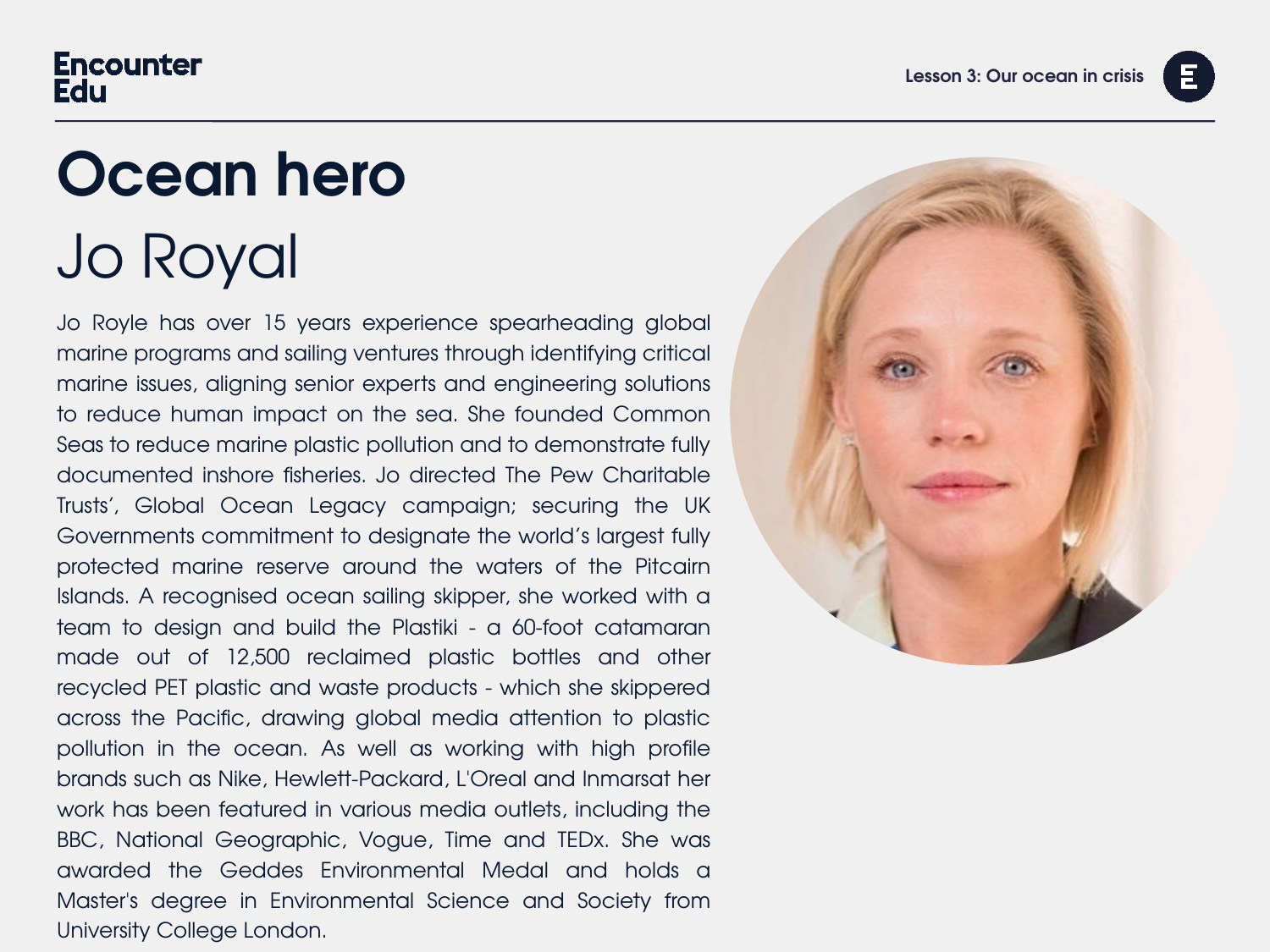

# Lesson 3: Our ocean in crisis
Ocean hero
Jo Royal

Jo Royle has over 15 years experience spearheading global marine programs and sailing ventures through identifying critical marine issues, aligning senior experts and engineering solutions to reduce human impact on the sea. She founded Common Seas to reduce marine plastic pollution and to demonstrate fully documented inshore fisheries. Jo directed The Pew Charitable Trusts’, Global Ocean Legacy campaign; securing the UK Governments commitment to designate the world’s largest fully protected marine reserve around the waters of the Pitcairn Islands. A recognised ocean sailing skipper, she worked with a team to design and build the Plastiki - a 60-foot catamaran made out of 12,500 reclaimed plastic bottles and other recycled PET plastic and waste products - which she skippered across the Pacific, drawing global media attention to plastic pollution in the ocean. As well as working with high profile brands such as Nike, Hewlett-Packard, L'Oreal and Inmarsat her work has been featured in various media outlets, including the BBC, National Geographic, Vogue, Time and TEDx. She was awarded the Geddes Environmental Medal and holds a Master's degree in Environmental Science and Society from University College London.